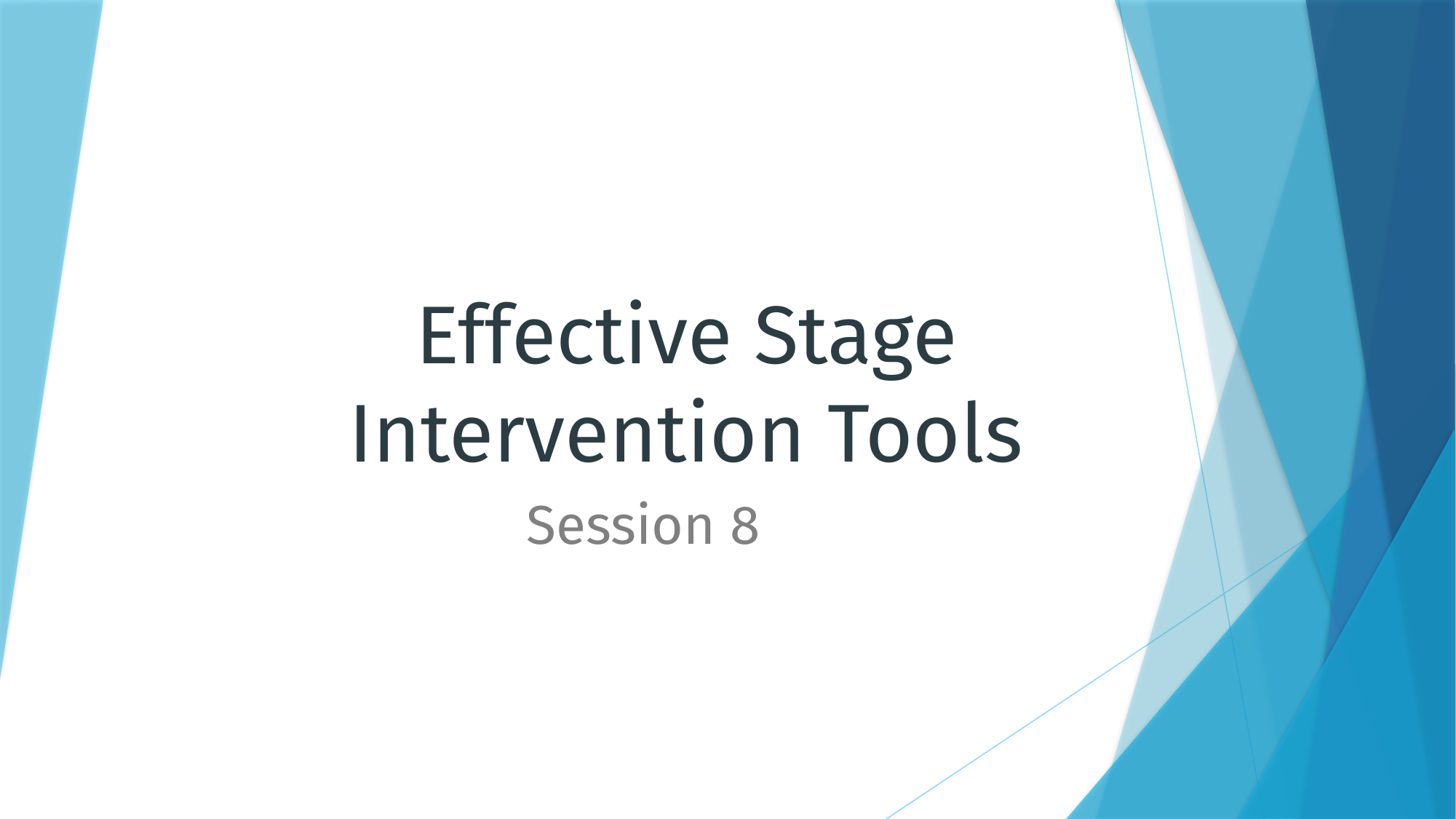

# Effective Stage Intervention Tools
Session 8